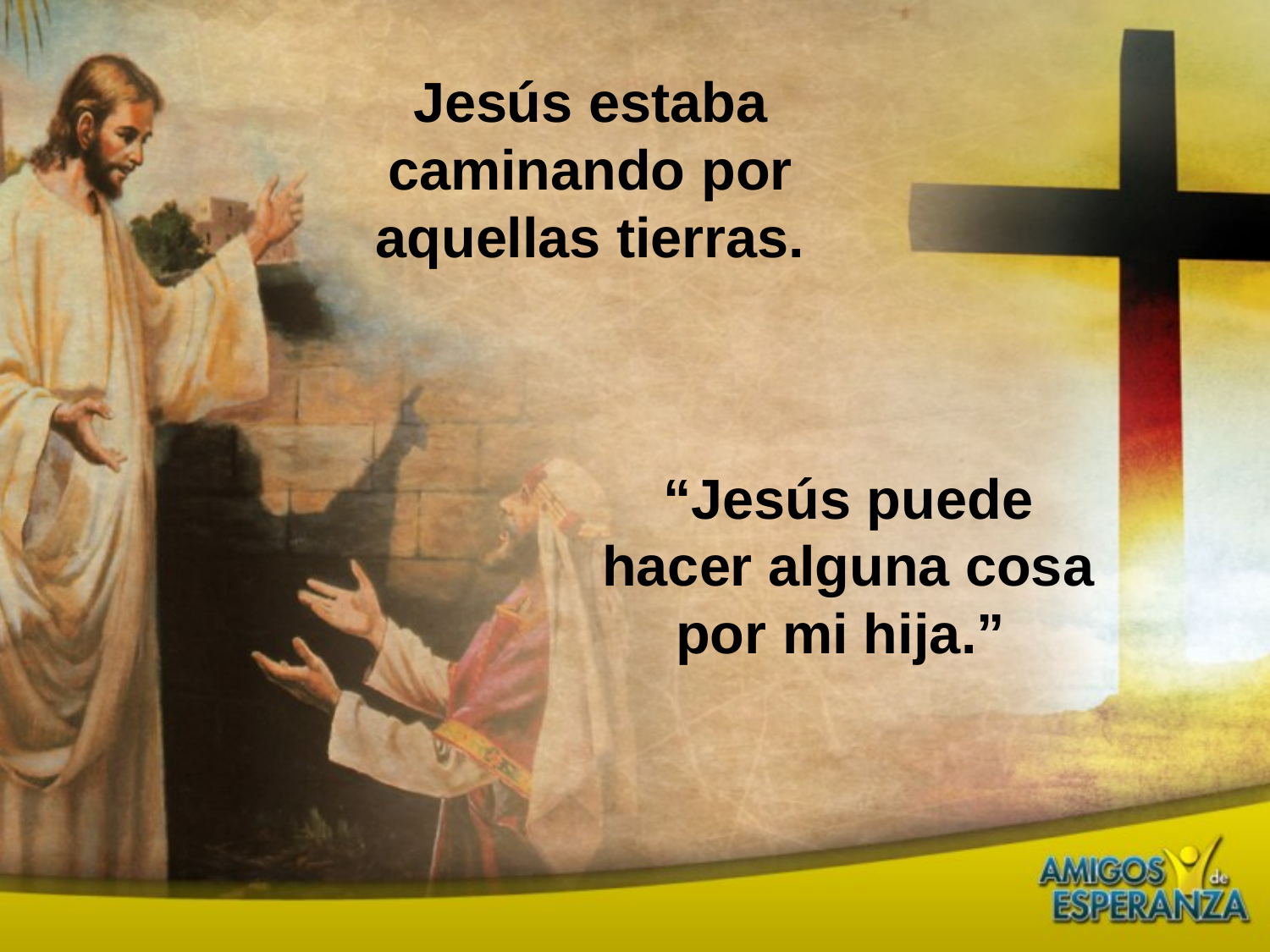

Jesús estaba caminando por aquellas tierras.
“Jesús puede hacer alguna cosa por mi hija.”